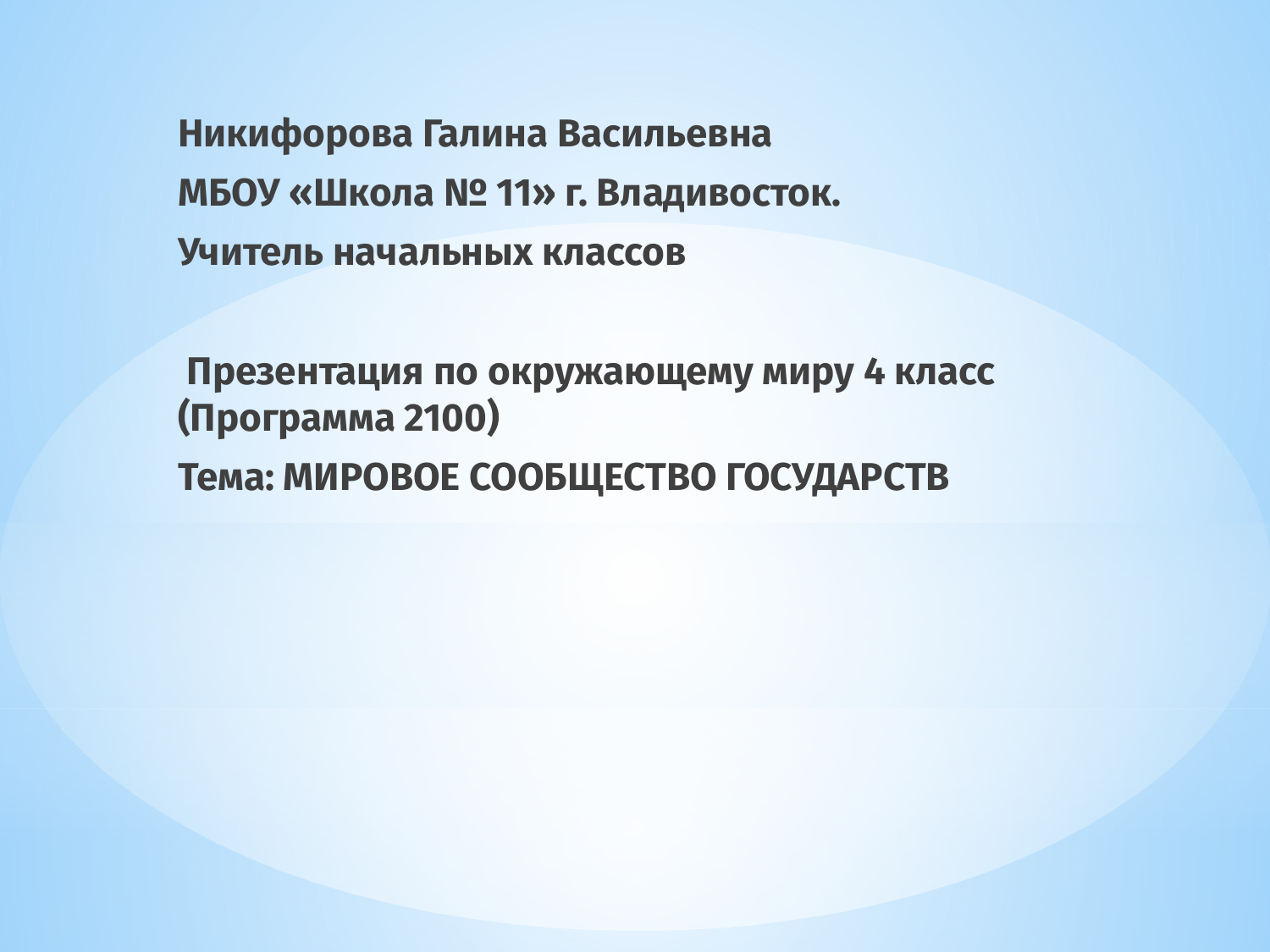

Никифорова Галина Васильевна
МБОУ «Школа № 11» г. Владивосток.
Учитель начальных классов

 Презентация по окружающему миру 4 класс (Программа 2100)
Тема: МИРОВОЕ СООБЩЕСТВО ГОСУДАРСТВ
#